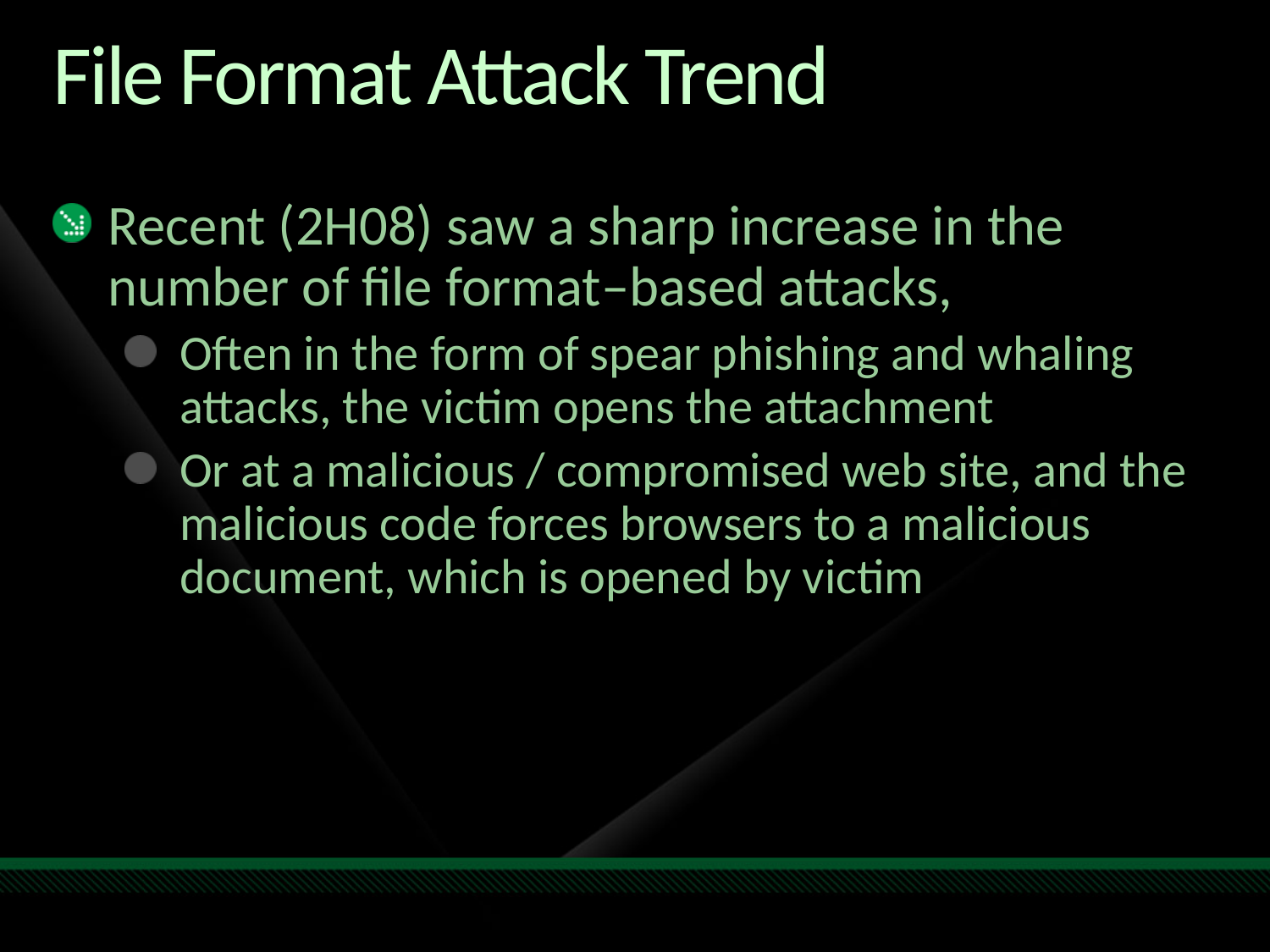

# File Format Attack Trend
Recent (2H08) saw a sharp increase in the number of file format–based attacks,
Often in the form of spear phishing and whaling attacks, the victim opens the attachment
Or at a malicious / compromised web site, and the malicious code forces browsers to a malicious document, which is opened by victim